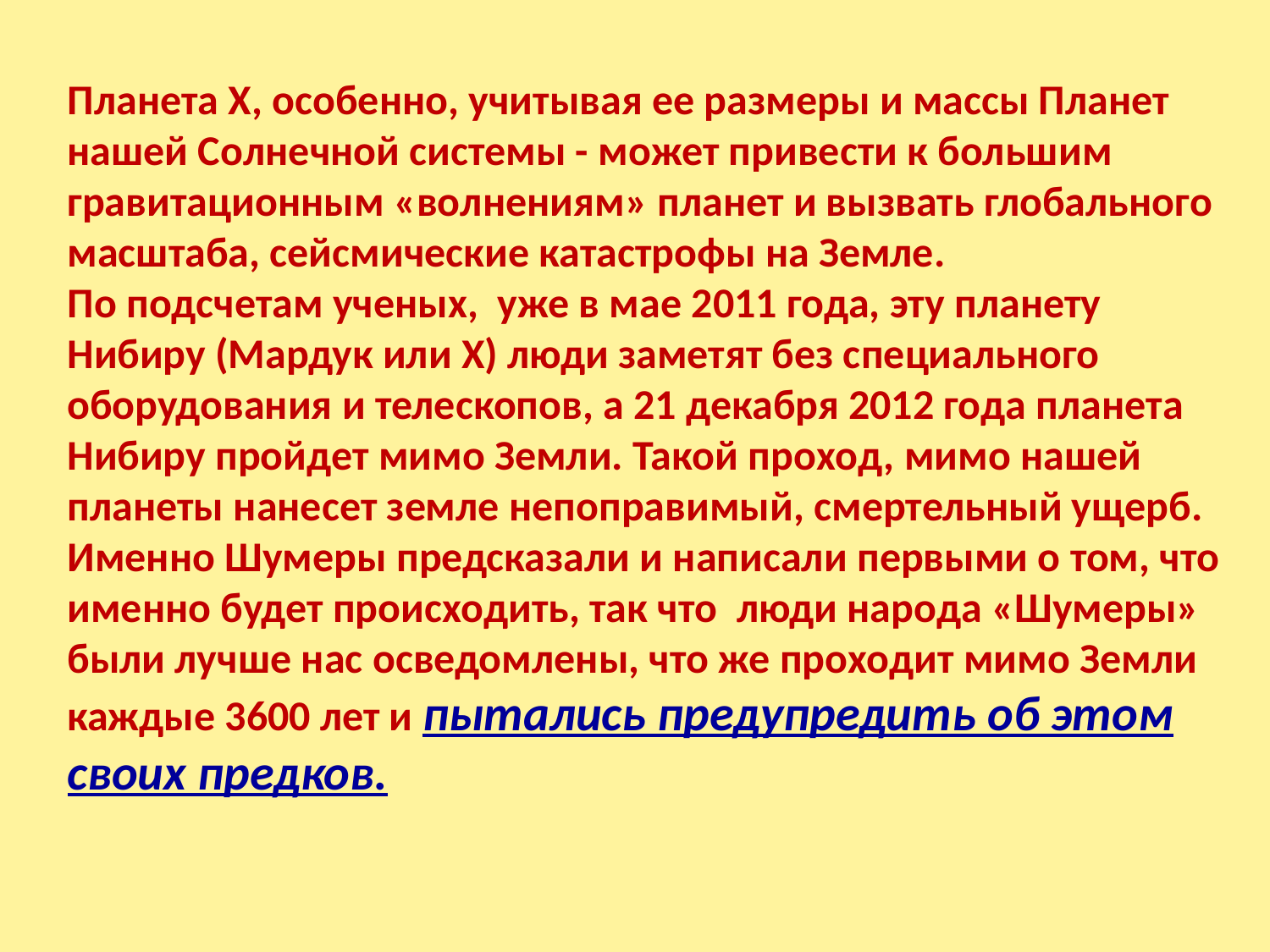

Планета Х, особенно, учитывая ее размеры и массы Планет нашей Солнечной системы - может привести к большим гравитационным «волнениям» планет и вызвать глобального масштаба, сейсмические катастрофы на Земле.
По подсчетам ученых,  уже в мае 2011 года, эту планету Нибиру (Мардук или Х) люди заметят без специального оборудования и телескопов, а 21 декабря 2012 года планета Нибиру пройдет мимо Земли. Такой проход, мимо нашей планеты нанесет земле непоправимый, смертельный ущерб.
Именно Шумеры предсказали и написали первыми о том, что именно будет происходить, так что  люди народа «Шумеры» были лучше нас осведомлены, что же проходит мимо Земли каждые 3600 лет и пытались предупредить об этом своих предков.